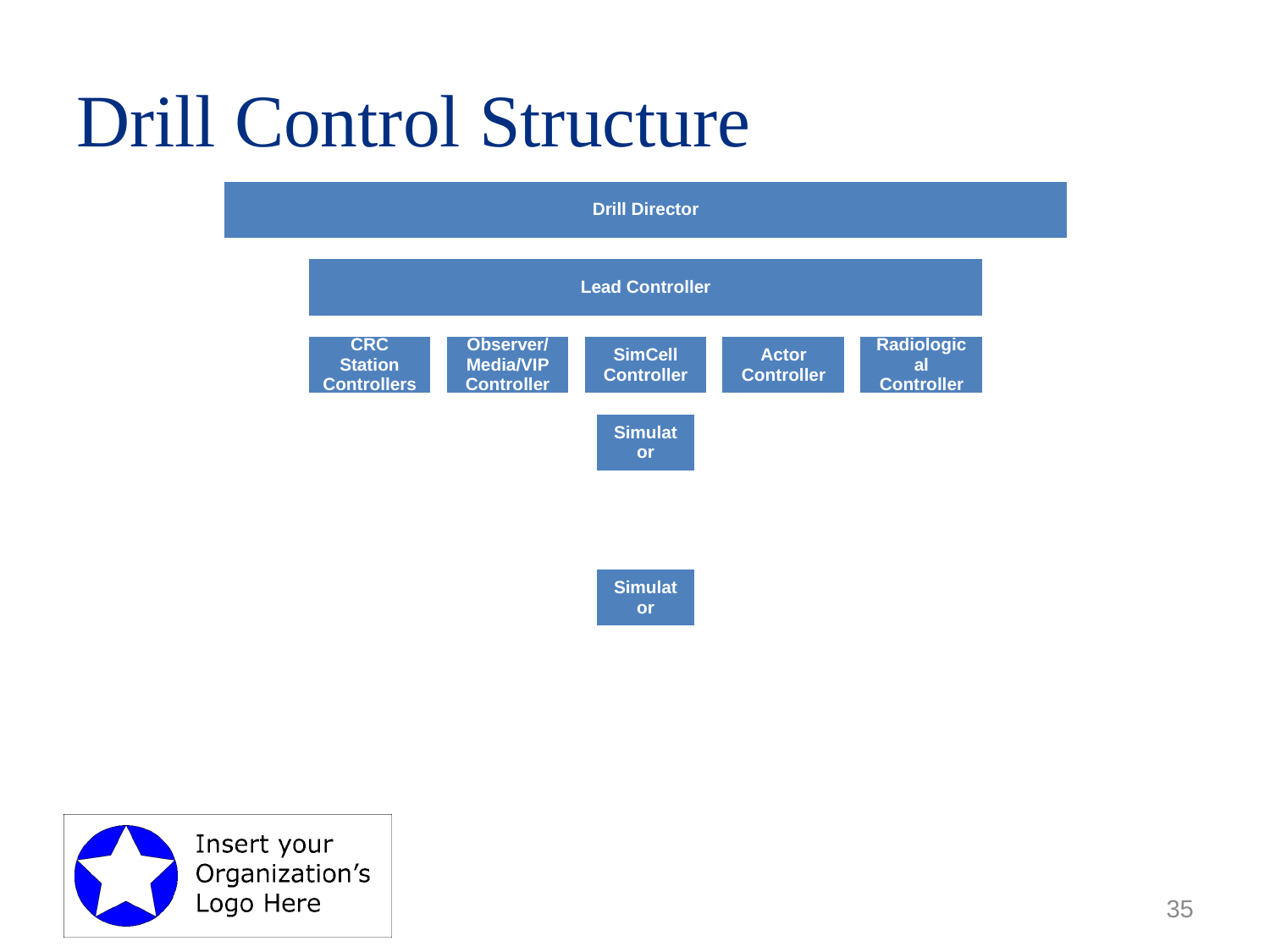

# Drill Control Structure
Drill Director
Lead Controller
CRC Station Controllers
Observer/ Media/VIP Controller
SimCell Controller
Simulator
Simulator
Actor Controller
Radiological Controller
35